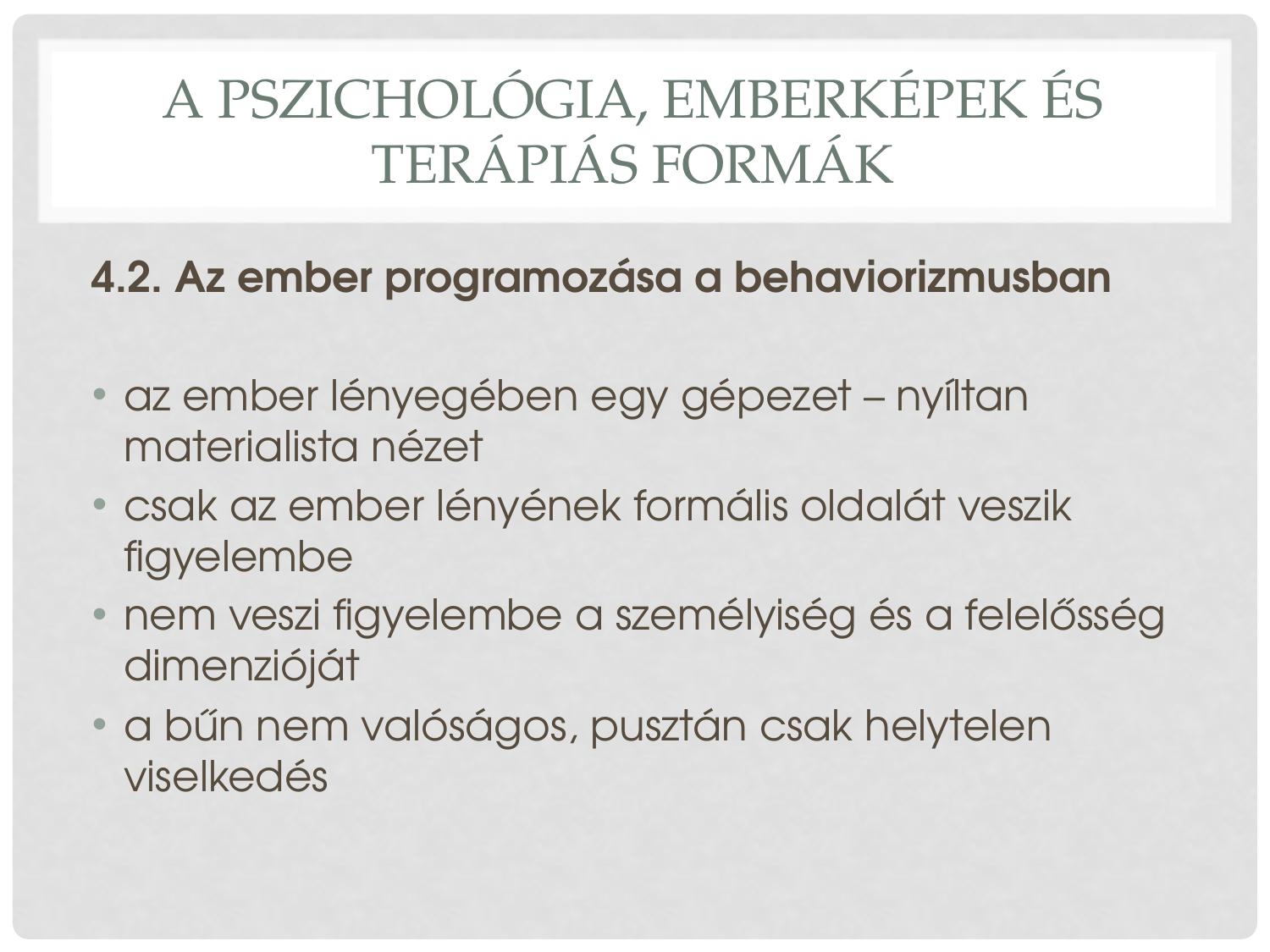

# A pszichológia, emberképek és terápiás formák
4.2. Az ember programozása a behaviorizmusban

az ember lényegében egy gépezet – nyíltan materialista nézet
csak az ember lényének formális oldalát veszik figyelembe
nem veszi figyelembe a személyiség és a felelősség dimenzióját
a bűn nem valóságos, pusztán csak helytelen viselkedés